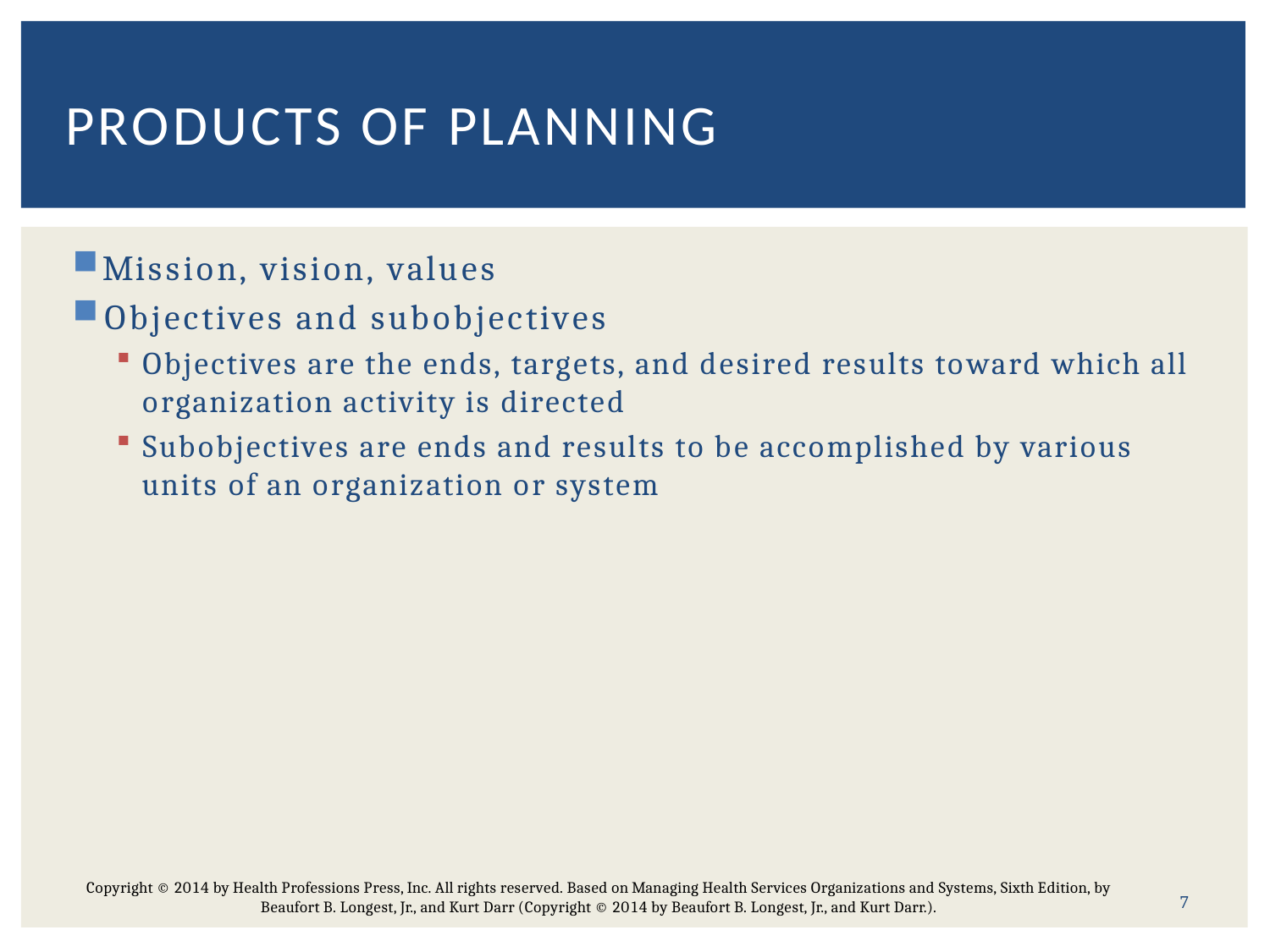

# Products of planning
Mission, vision, values
Objectives and subobjectives
Objectives are the ends, targets, and desired results toward which all organization activity is directed
Subobjectives are ends and results to be accomplished by various units of an organization or system
7